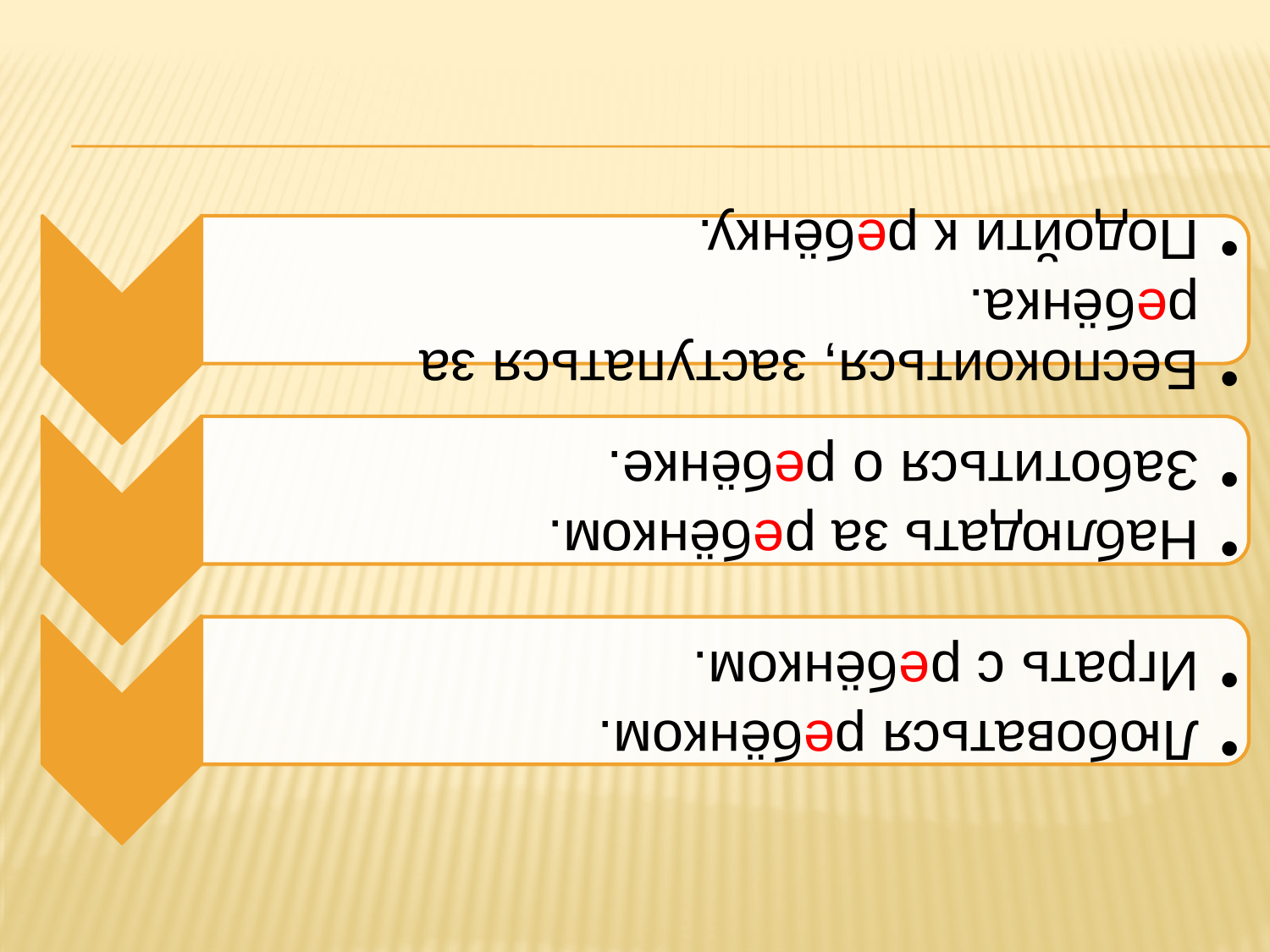

#

Беспокоиться, заступаться за ребёнка.
Подойти к ребёнку.

Наблюдать за ребёнком.
Заботиться о ребёнке.

Любоваться ребёнком.
Играть с ребёнком.